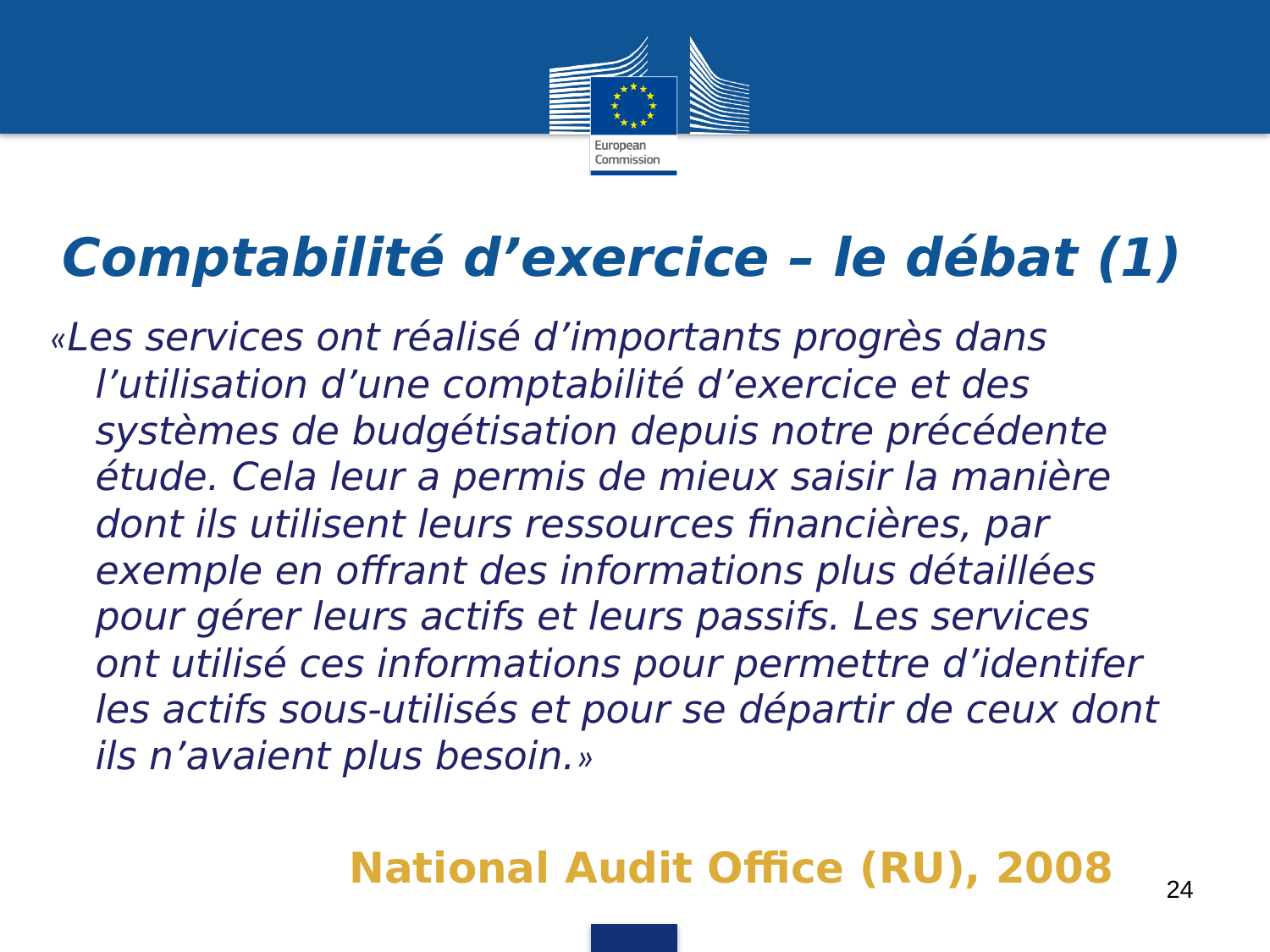

# Comptabilité d’exercice – le débat (1)
«Les services ont réalisé d’importants progrès dans l’utilisation d’une comptabilité d’exercice et des systèmes de budgétisation depuis notre précédente étude. Cela leur a permis de mieux saisir la manière dont ils utilisent leurs ressources financières, par exemple en offrant des informations plus détaillées pour gérer leurs actifs et leurs passifs. Les services ont utilisé ces informations pour permettre d’identifer les actifs sous-utilisés et pour se départir de ceux dont ils n’avaient plus besoin.»

			National Audit Office (RU), 2008

24